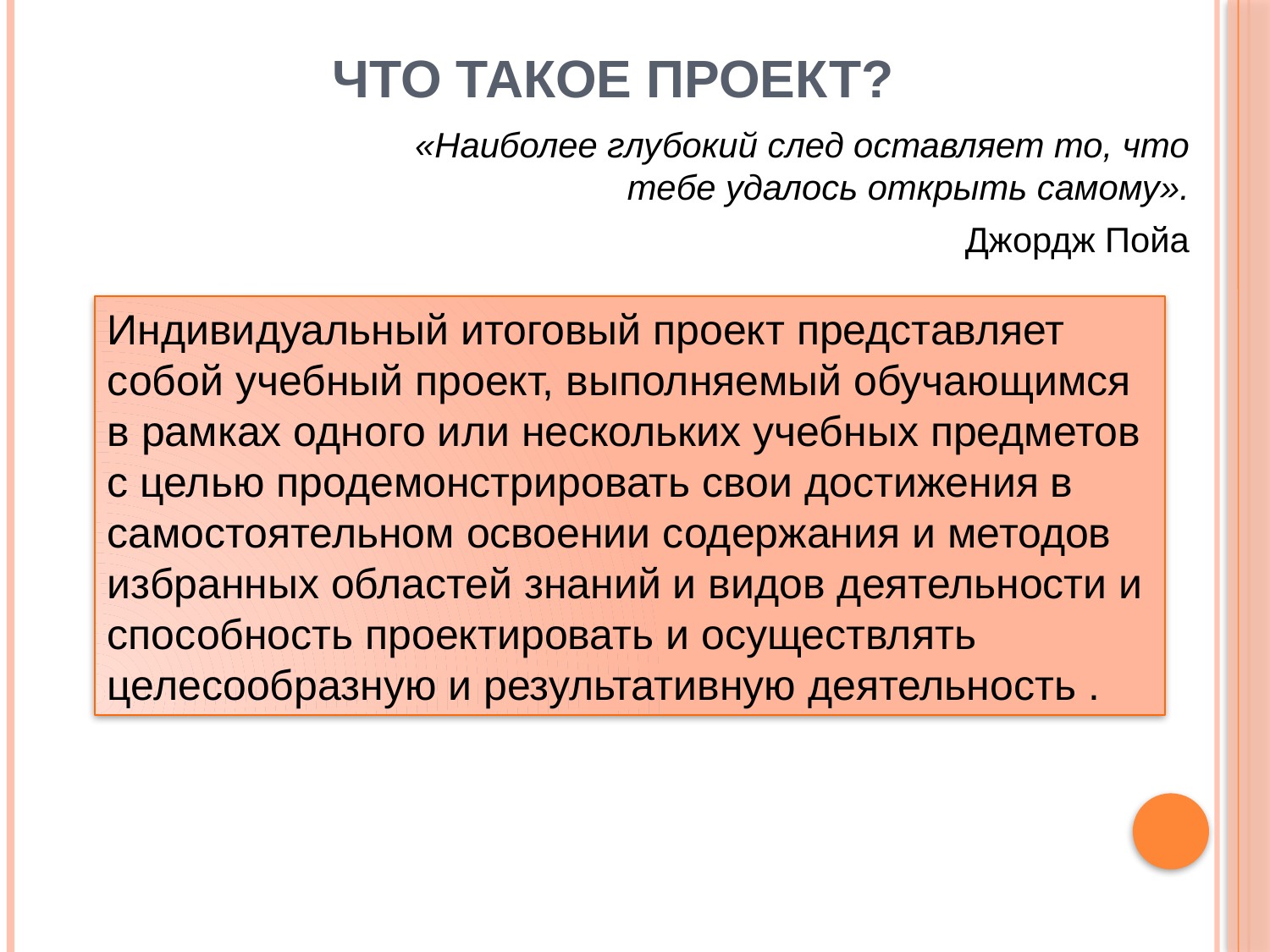

# Что такое проект?
«Наиболее глубокий след оставляет то, что тебе удалось открыть самому».
Джордж Пойа
Индивидуальный итоговый проект представляет собой учебный проект, выполняемый обучающимся в рамках одного или нескольких учебных предметов с целью продемонстрировать свои достижения в самостоятельном освоении содержания и методов избранных областей знаний и видов деятельности и способность проектировать и осуществлять целесообразную и результативную деятельность .